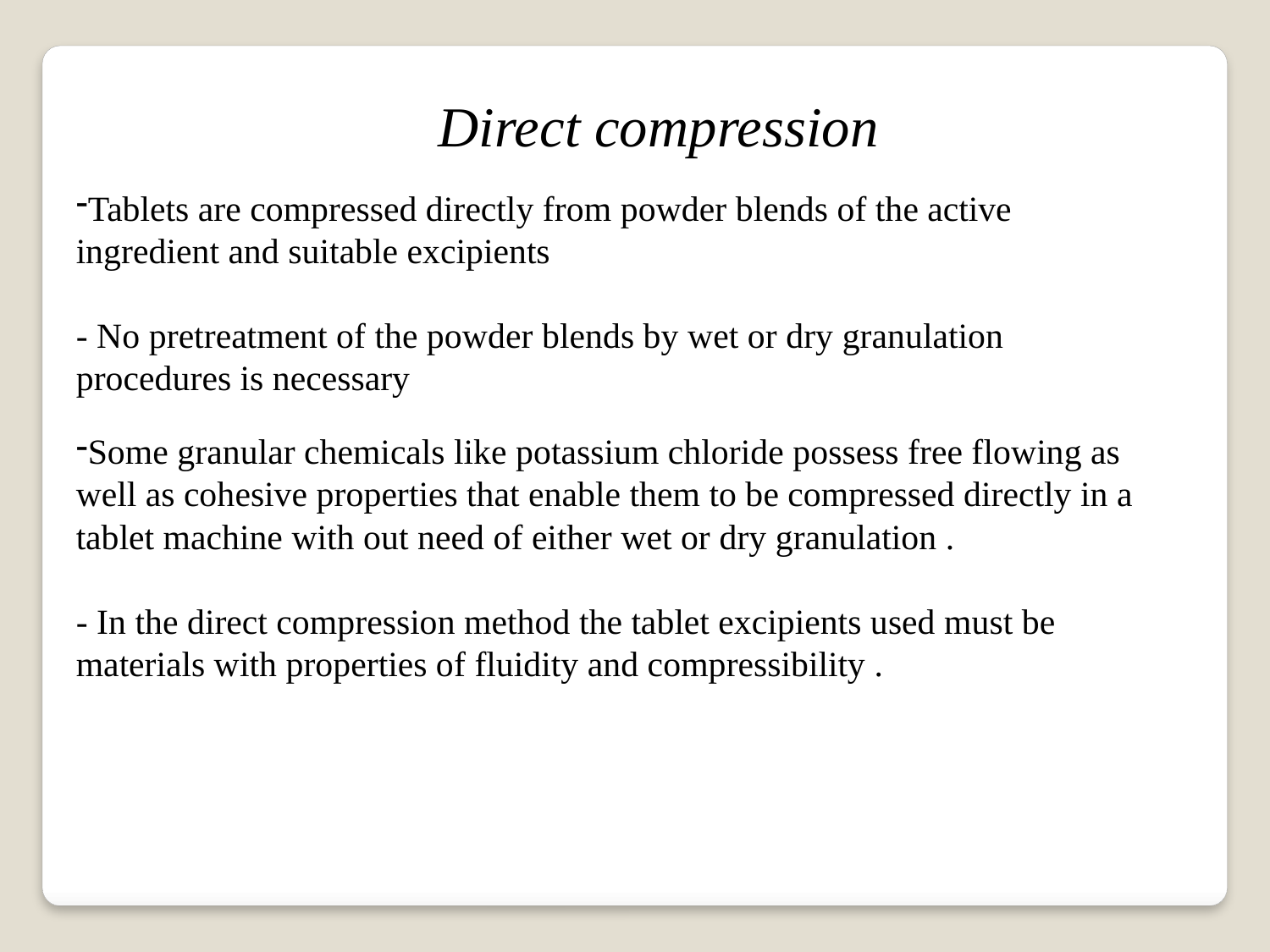

Direct compression
Tablets are compressed directly from powder blends of the active ingredient and suitable excipients

- No pretreatment of the powder blends by wet or dry granulation procedures is necessary
Some granular chemicals like potassium chloride possess free flowing as well as cohesive properties that enable them to be compressed directly in a tablet machine with out need of either wet or dry granulation .

- In the direct compression method the tablet excipients used must be materials with properties of fluidity and compressibility .